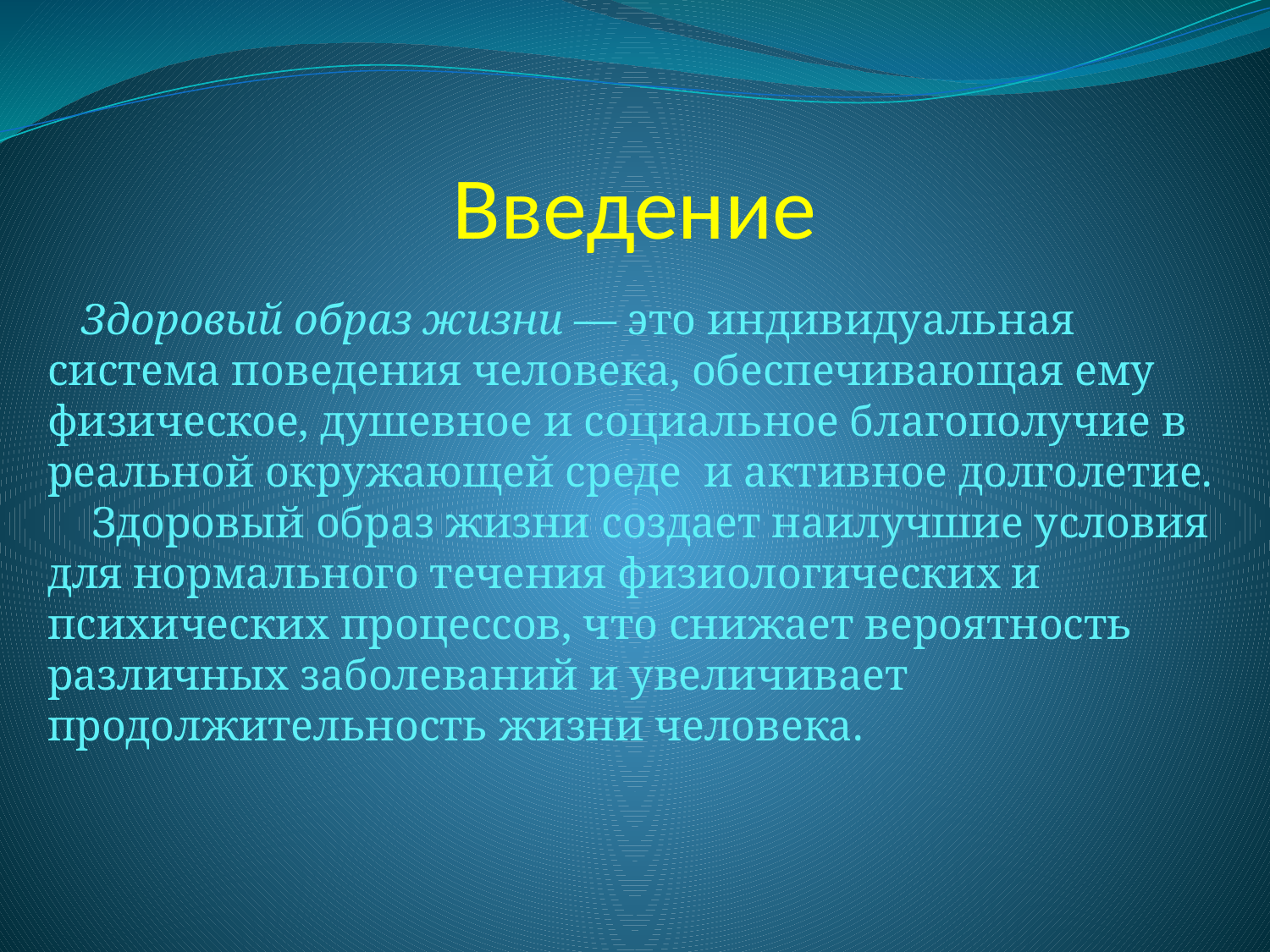

# Введение
   Здоровый образ жизни — это индивидуальная система поведения человека, обеспечивающая ему физическое, душевное и социальное благополучие в реальной окружающей среде  и активное долголетие.
    Здоровый образ жизни создает наилучшие условия для нормального течения физиологических и психических процессов, что снижает вероятность различных заболеваний и увеличивает продолжительность жизни человека.